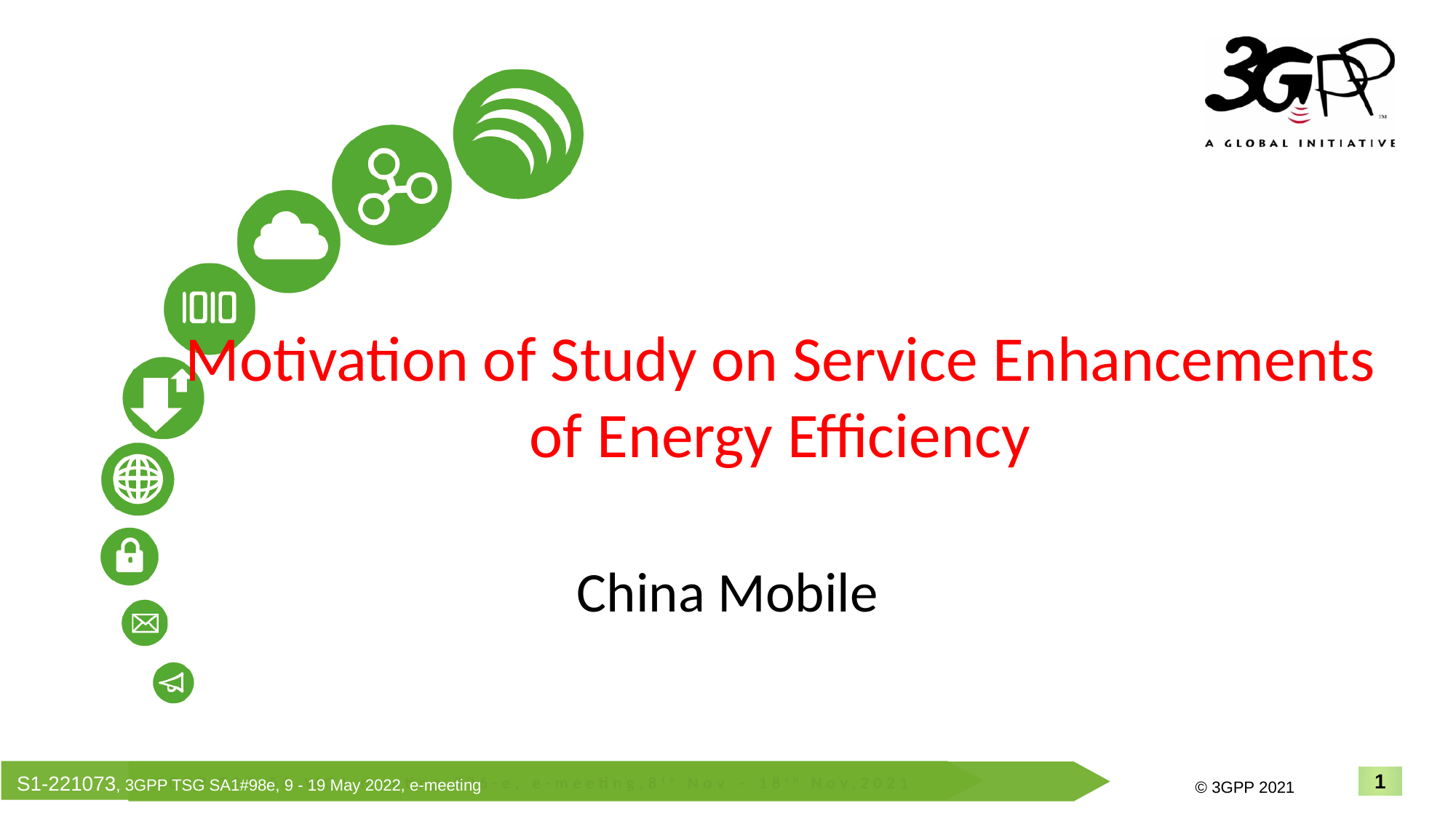

Motivation of Study on Service Enhancements of Energy Efficiency

China Mobile
S1-221073, 3GPP TSG SA1#98e, 9 - 19 May 2022, e-meeting